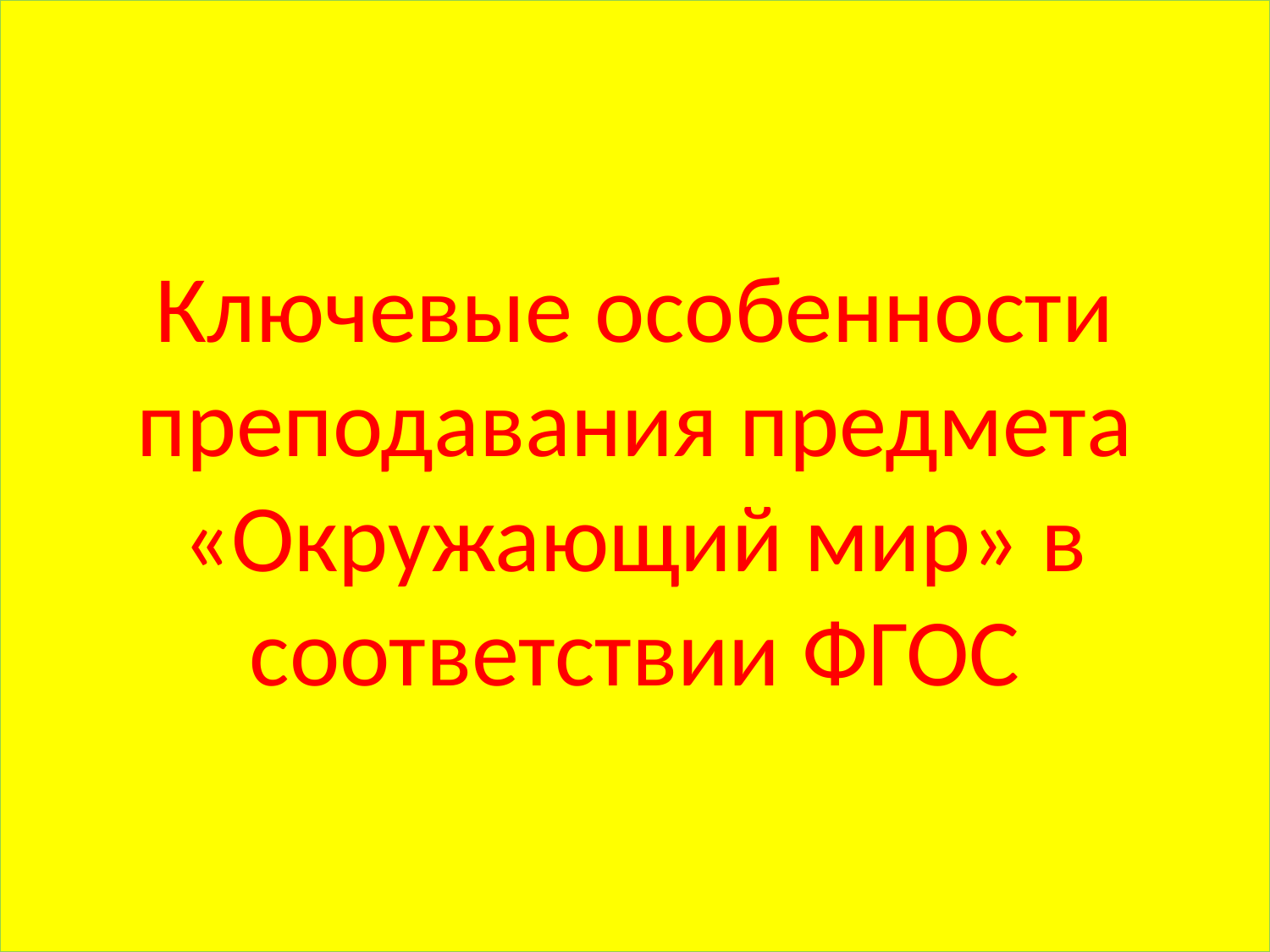

# Ключевые особенности преподавания предмета «Окружающий мир» в соответствии ФГОС